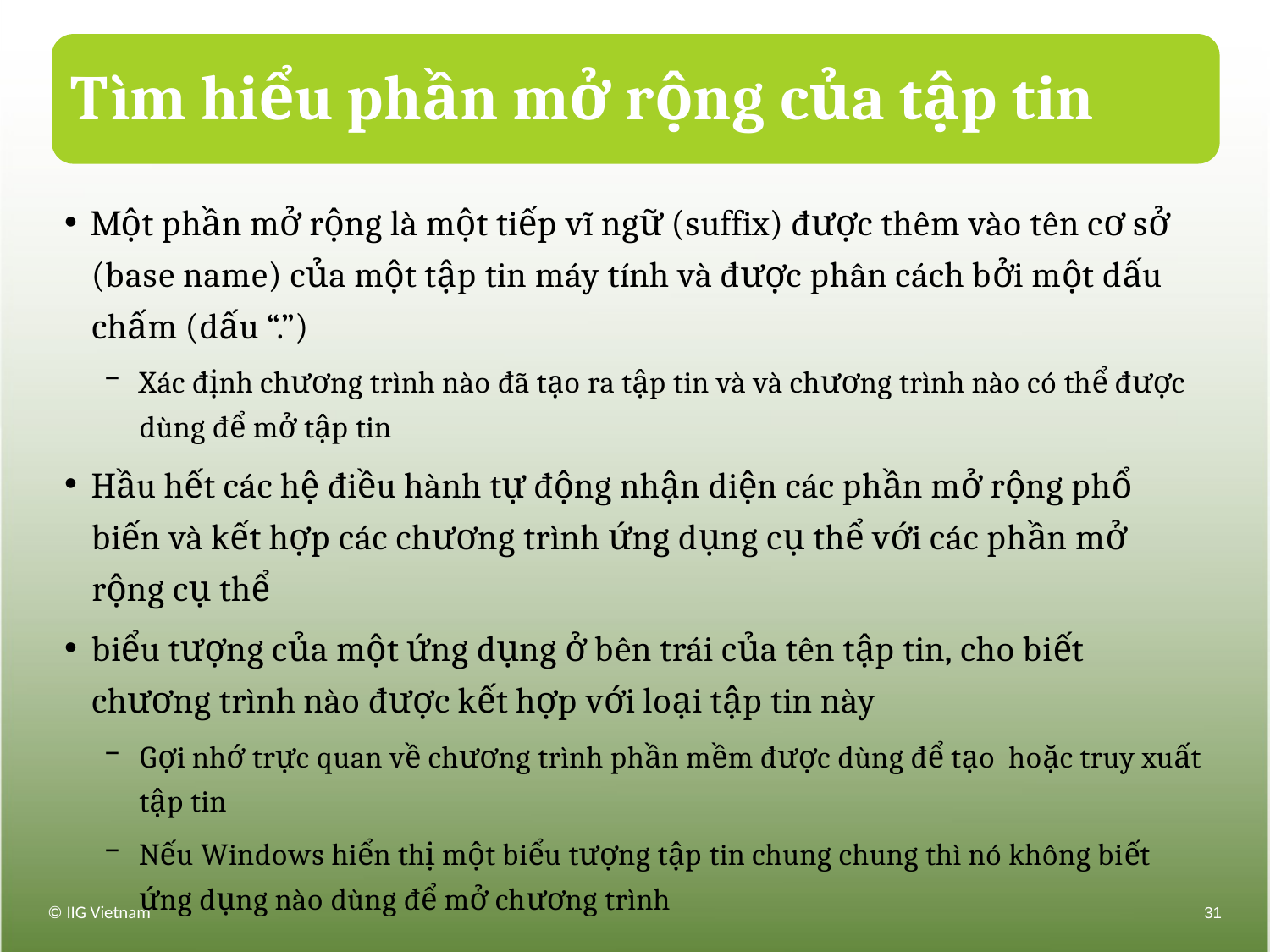

# Tìm hiểu phần mở rộng của tập tin
Một phần mở rộng là một tiếp vĩ ngữ (suffix) được thêm vào tên cơ sở (base name) của một tập tin máy tính và được phân cách bởi một dấu chấm (dấu “.”)
Xác định chương trình nào đã tạo ra tập tin và và chương trình nào có thể được dùng để mở tập tin
Hầu hết các hệ điều hành tự động nhận diện các phần mở rộng phổ biến và kết hợp các chương trình ứng dụng cụ thể với các phần mở rộng cụ thể
biểu tượng của một ứng dụng ở bên trái của tên tập tin, cho biết chương trình nào được kết hợp với loại tập tin này
Gợi nhớ trực quan về chương trình phần mềm được dùng để tạo  hoặc truy xuất tập tin
Nếu Windows hiển thị một biểu tượng tập tin chung chung thì nó không biết ứng dụng nào dùng để mở chương trình
© IIG Vietnam
31